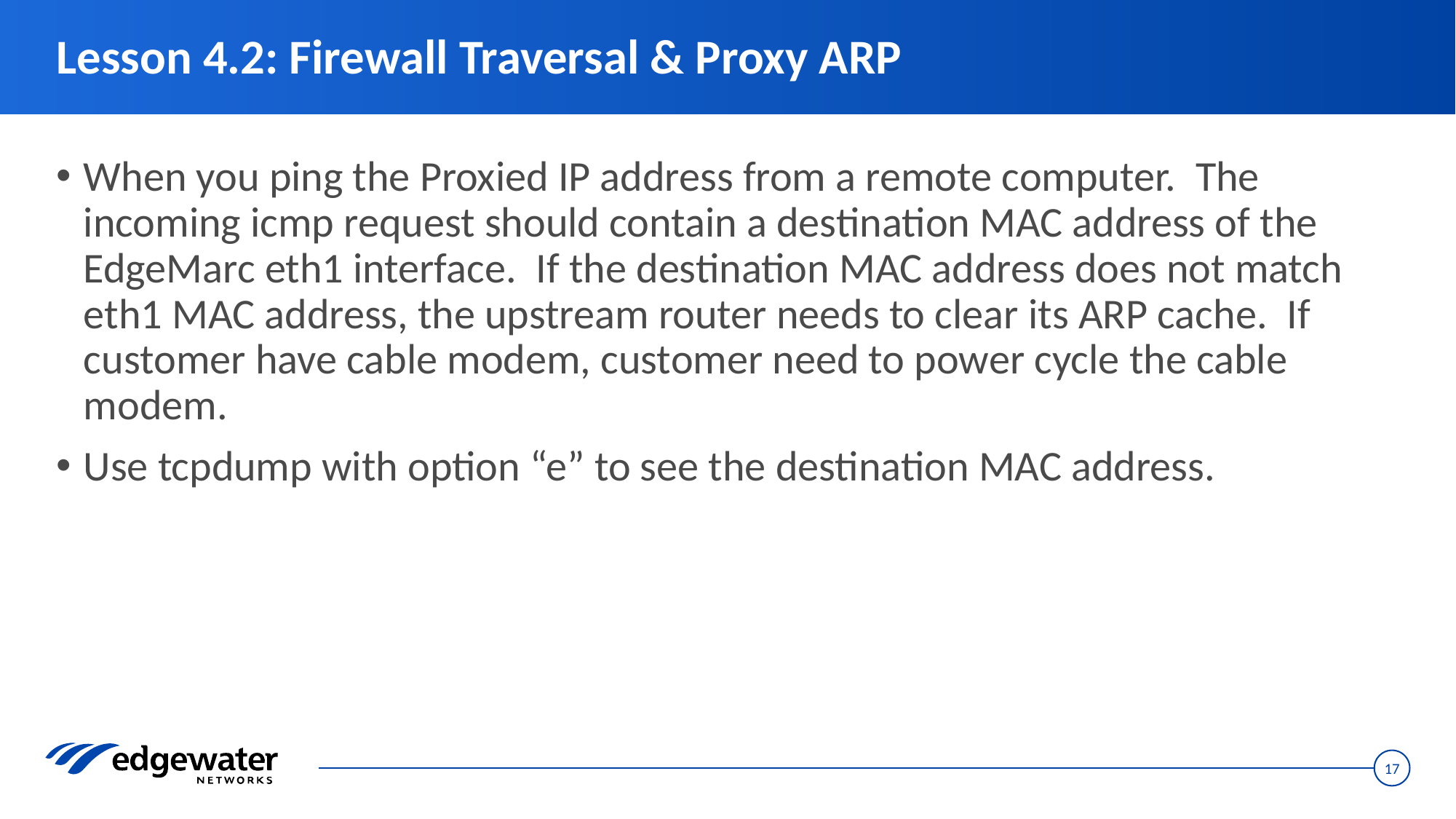

# Lesson 4.2: Firewall Traversal & Proxy ARP
When you ping the Proxied IP address from a remote computer.  The incoming icmp request should contain a destination MAC address of the EdgeMarc eth1 interface.  If the destination MAC address does not match eth1 MAC address, the upstream router needs to clear its ARP cache.  If customer have cable modem, customer need to power cycle the cable modem.
Use tcpdump with option “e” to see the destination MAC address.